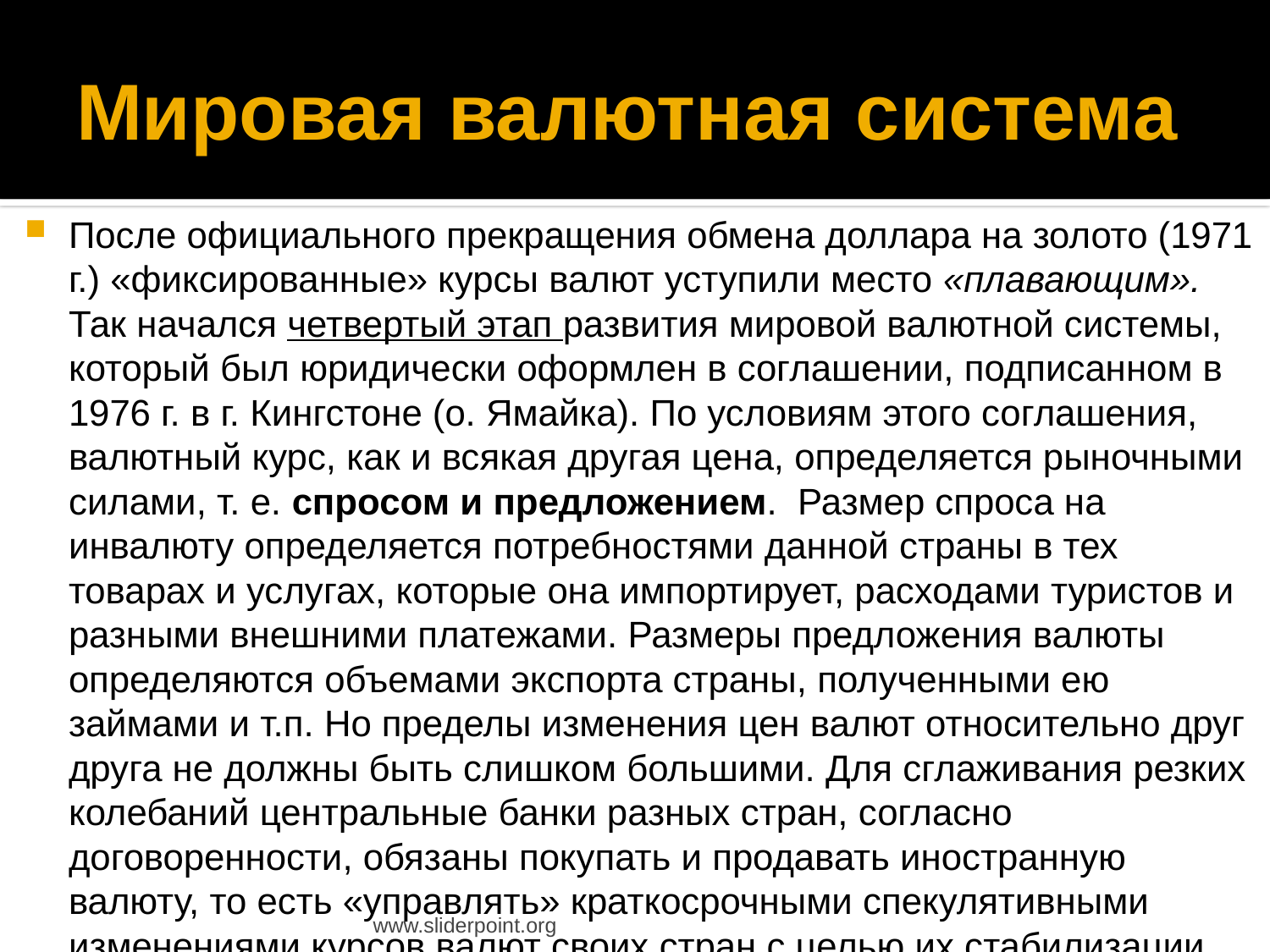

# Мировая валютная система
После официального прекращения обмена доллара на золото (1971 г.) «фиксированные» курсы валют уступили место «плавающим». Так начался четвертый этап развития мировой валютной системы, который был юридически оформлен в соглашении, подписанном в 1976 г. в г. Кингстоне (о. Ямайка). По условиям этого соглашения, валютный курс, как и всякая другая цена, определяется рыночными силами, т. е. спросом и предложением.  Размер спроса на инвалюту определяется потребностями данной страны в тех товарах и услугах, которые она импортирует, расходами туристов и разными внешними платежами. Размеры предложения валюты определяются объемами экспорта страны, полученными ею займами и т.п. Но пределы изменения цен валют относительно друг друга не должны быть слишком большими. Для сглаживания резких колебаний центральные банки разных стран, согласно договоренности, обязаны покупать и продавать иностранную валюту, то есть «управлять» краткосрочными спекулятивными изменениями курсов валют своих стран с целью их стабилизации.
www.sliderpoint.org